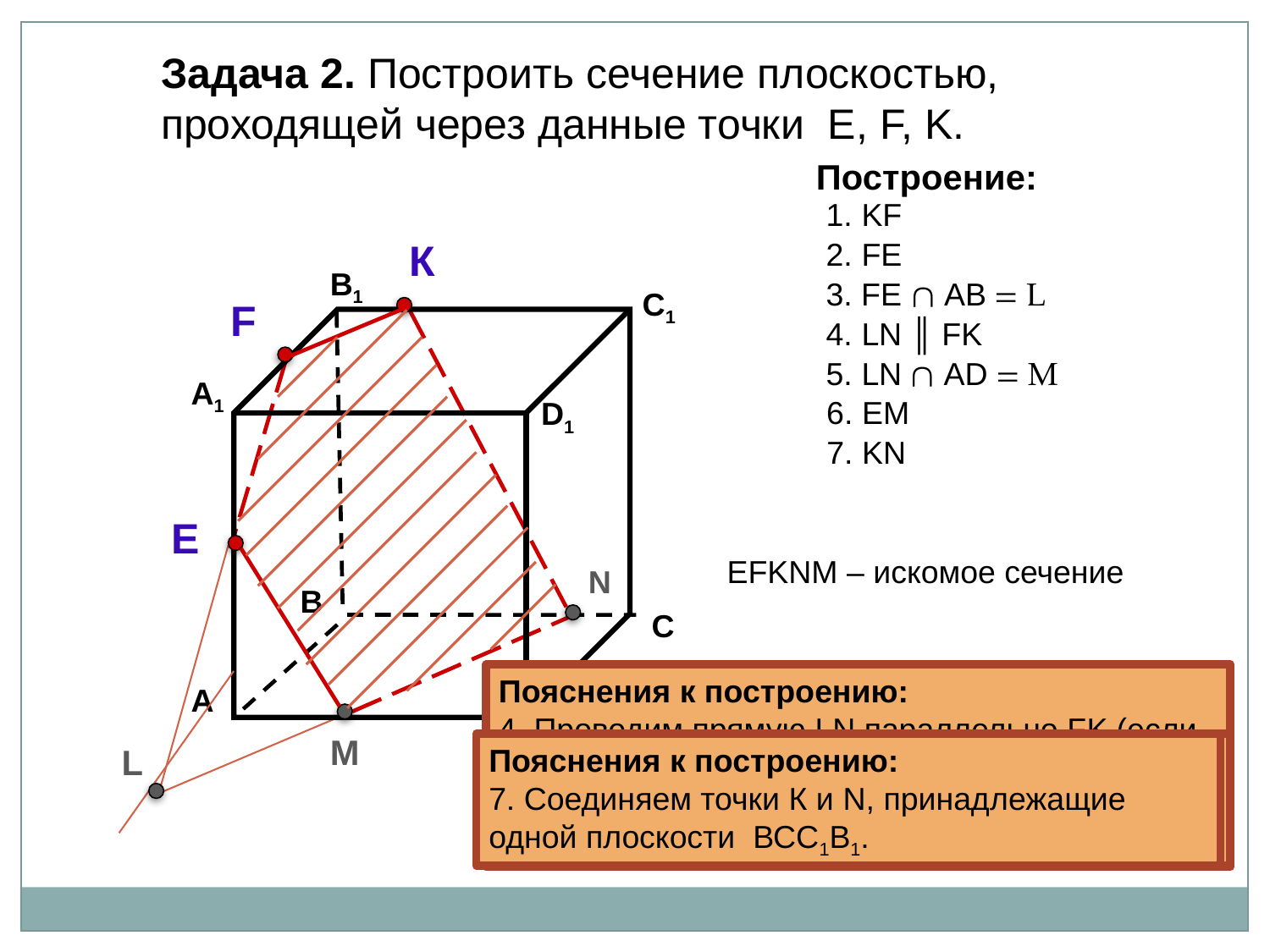

Задача 2. Построить сечение плоскостью, проходящей через данные точки  Е, F, K.
Построение:
1. KF
К
2. FE
В1
C1
А1
D1
В
С
А
D

3. FE ∩ АB = L
F

4. LN ║ FK

5. LN ∩ AD = M

6. EM
7. KN
E

EFKNM – искомое сечение
N

Пояснения к построению:
4. Проводим прямую LN параллельно FK (если секущая плоскость пересекает противоположные грани, то она пересекает их по параллельным отрезкам).
Пояснения к построению:
3. Прямые FE и АВ, лежащие в одной плоскости АА1В1В, пересекаются в точке L .

Пояснения к построению:
1. Соединяем точки K и F, принадлежащие одной плоскости  А1В1С1D1.
Пояснения к построению:
2. Соединяем точки F и E, принадлежащие одной плоскости  АА1В1В.
М
L
Пояснения к построению:
7. Соединяем точки К и N, принадлежащие одной плоскости  ВСС1В1.
Пояснения к построению:
6. Соединяем точки Е и М, принадлежащие одной плоскости  АА1D1D.
Пояснения к построению:
5. Прямая LN пересекает ребро AD в точке M.